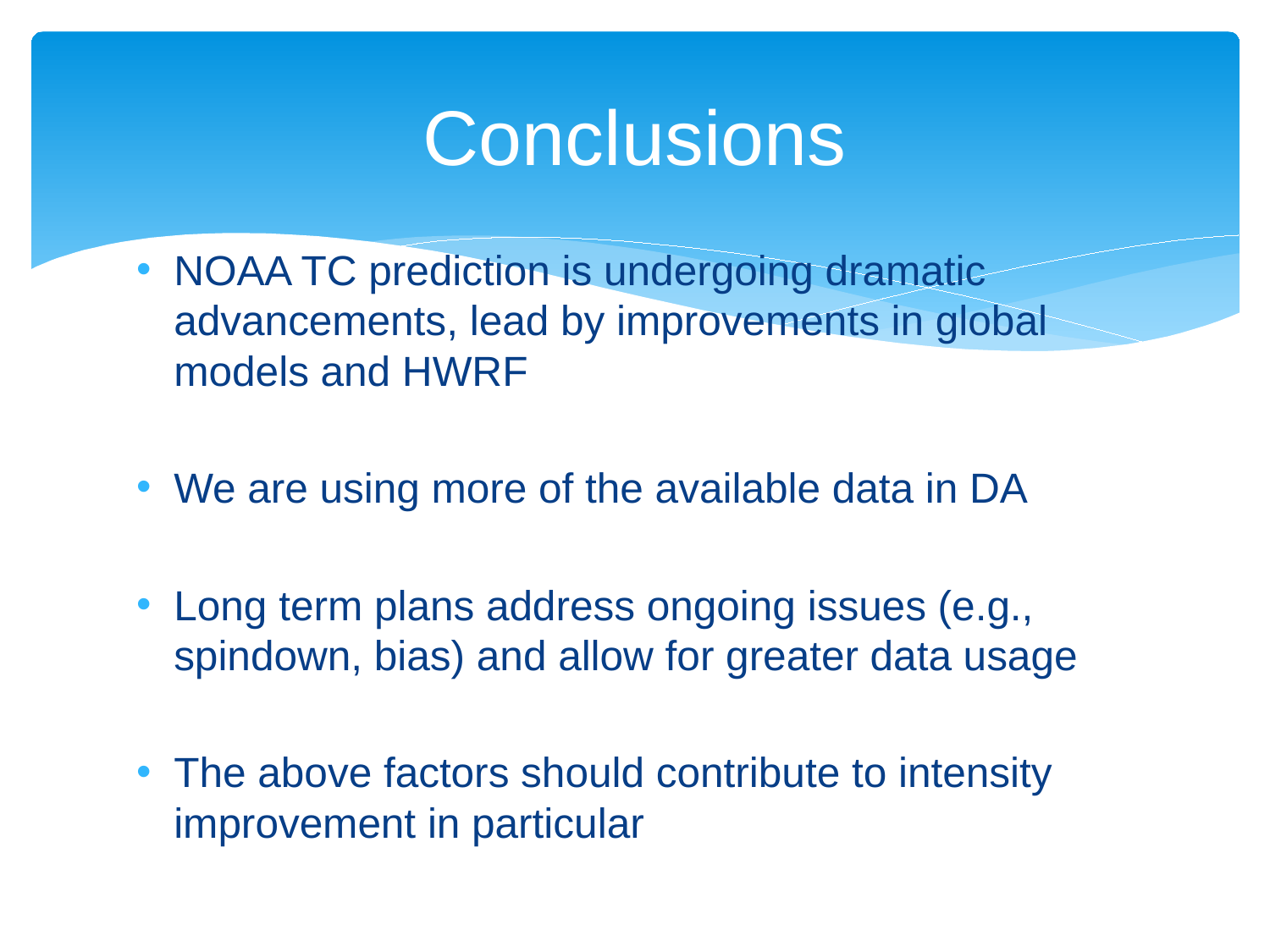

# Conclusions
NOAA TC prediction is undergoing dramatic advancements, lead by improvements in global models and HWRF

We are using more of the available data in DA

Long term plans address ongoing issues (e.g., spindown, bias) and allow for greater data usage

The above factors should contribute to intensity improvement in particular